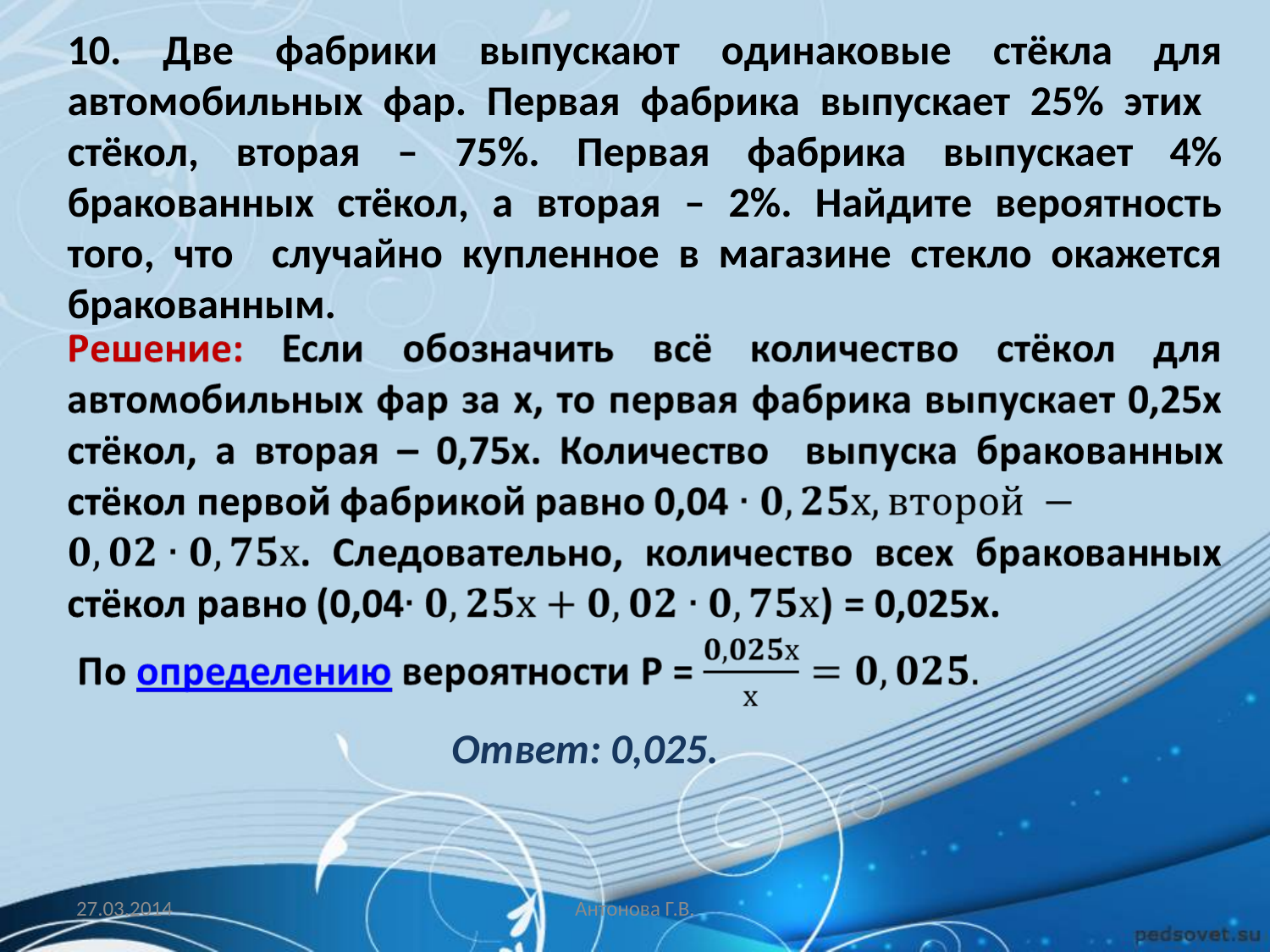

10. Две фабрики выпускают одинаковые стёкла для автомобильных фар. Первая фабрика выпускает 25% этих  стёкол, вторая – 75%. Первая фабрика выпускает 4% бракованных стёкол, а вторая – 2%. Найдите вероятность того, что  случайно купленное в магазине стекло окажется бракованным.

Ответ: 0,025.
27.03.2014
Антонова Г.В.